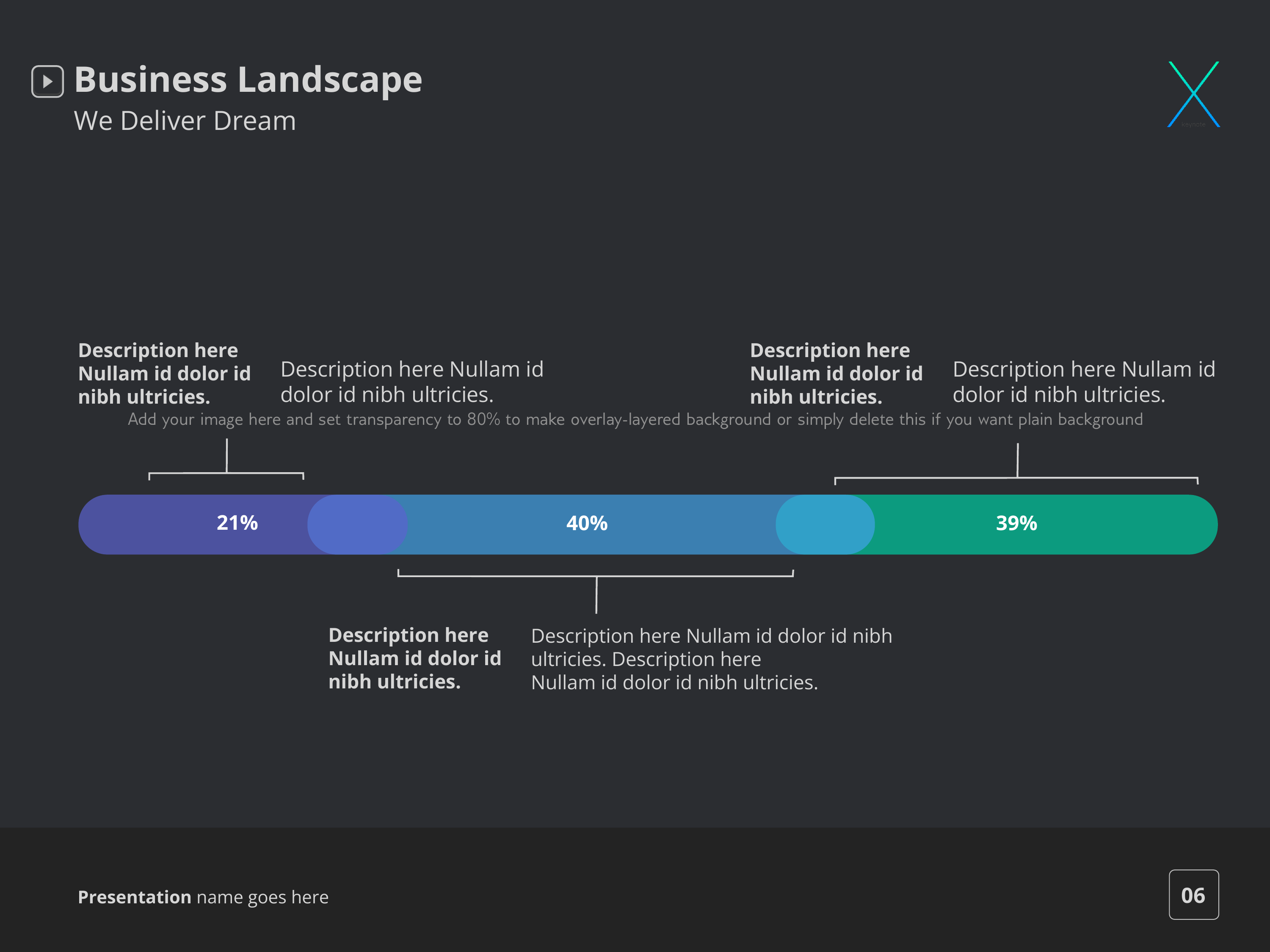

Business Landscape
We Deliver Dream
Description here
Nullam id dolor id nibh ultricies.
Description here
Nullam id dolor id nibh ultricies.
Description here Nullam id dolor id nibh ultricies.
Description here Nullam id dolor id nibh ultricies.

21%
40%
39%

Description here
Nullam id dolor id nibh ultricies.
Description here Nullam id dolor id nibh ultricies. Description here
Nullam id dolor id nibh ultricies.
06